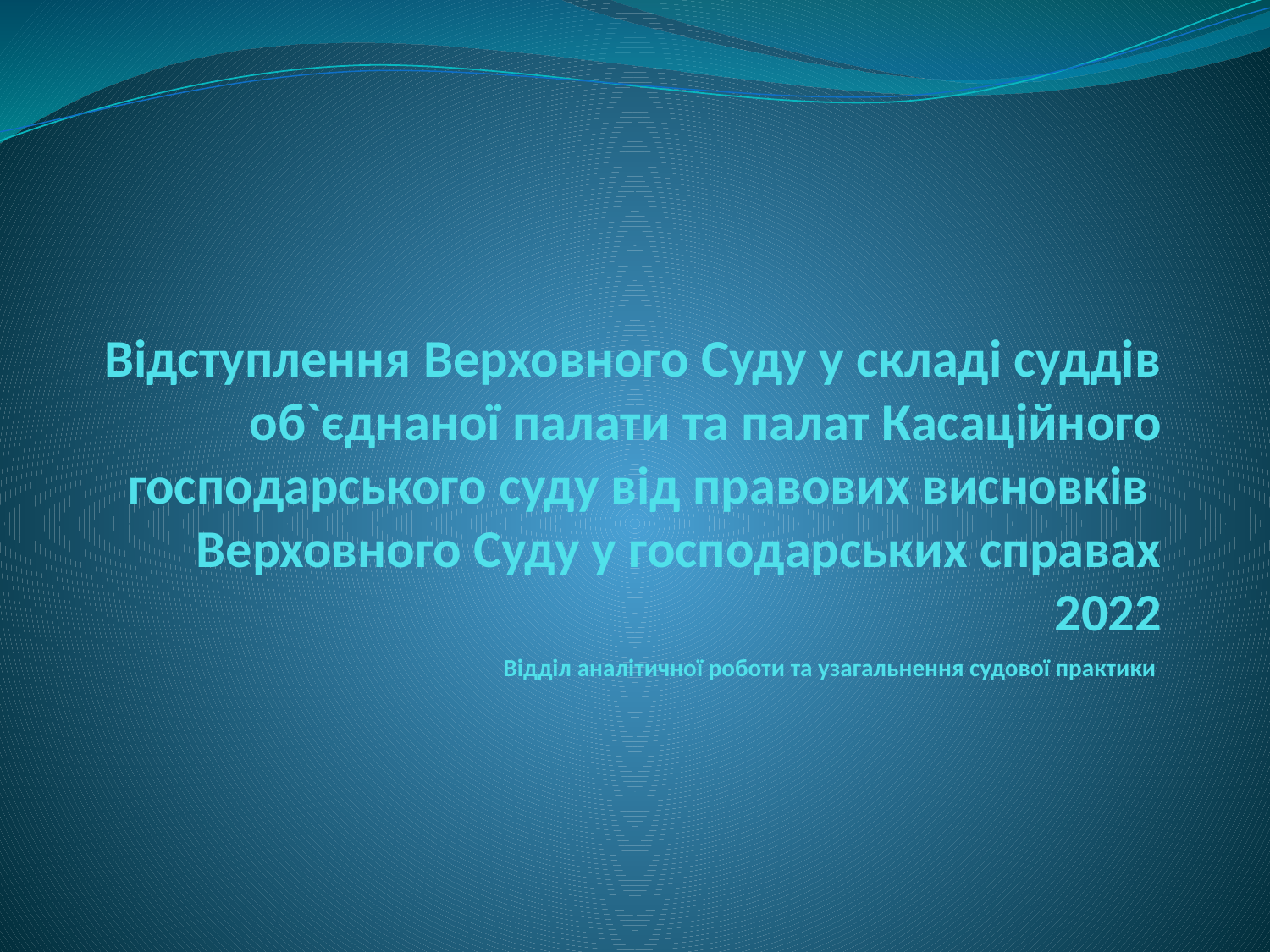

# Відступлення Верховного Суду у складі суддів об`єднаної палати та палат Касаційного господарського суду від правових висновків  Верховного Суду у господарських справах 2022 Відділ аналітичної роботи та узагальнення судової практики